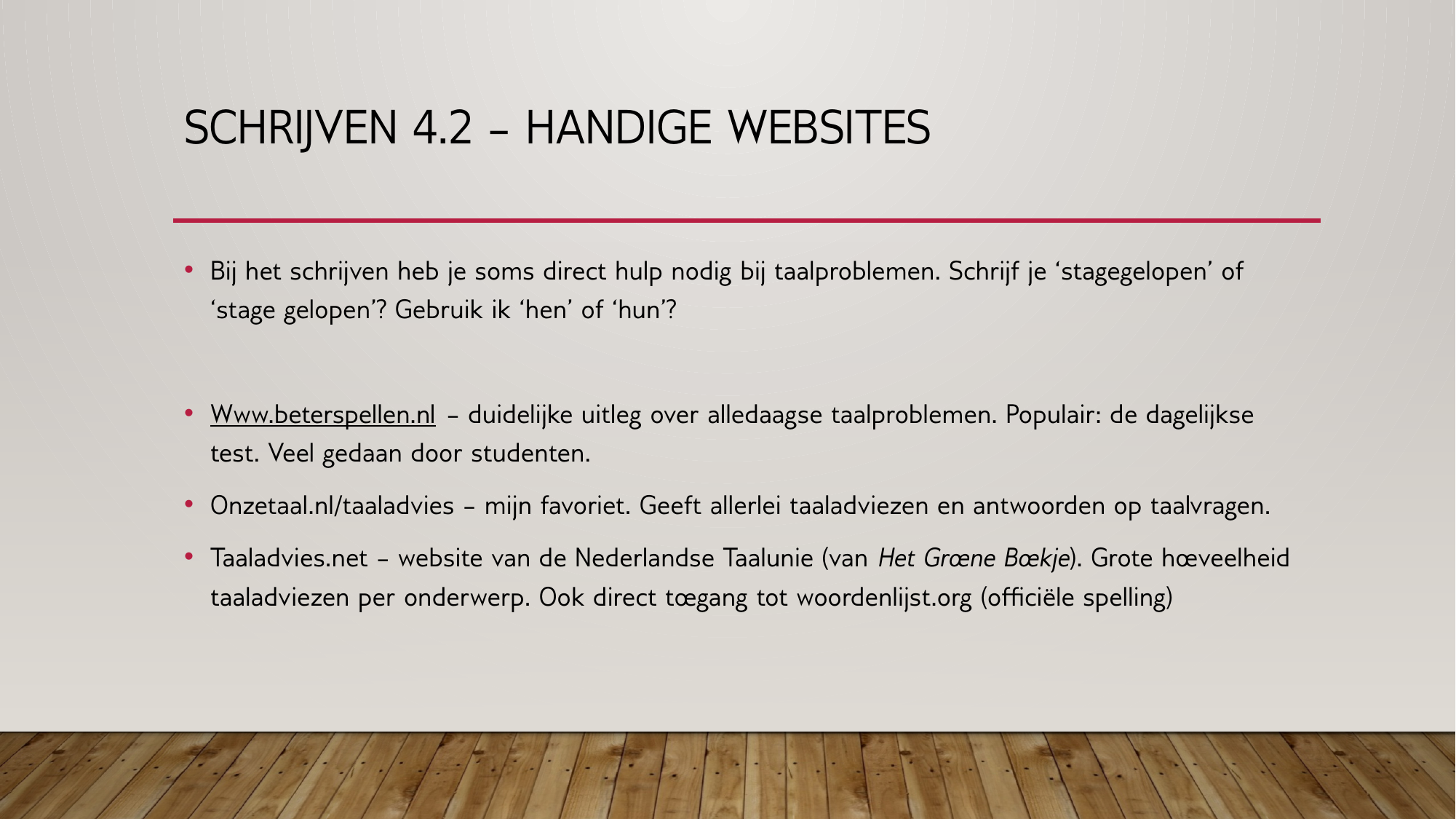

# Schrijven 4.2 – handige websites
Bij het schrijven heb je soms direct hulp nodig bij taalproblemen. Schrijf je ‘stagegelopen’ of ‘stage gelopen’? Gebruik ik ‘hen’ of ‘hun’?

Www.beterspellen.nl – duidelijke uitleg over alledaagse taalproblemen. Populair: de dagelijkse test. Veel gedaan door studenten.
Onzetaal.nl/taaladvies – mijn favoriet. Geeft allerlei taaladviezen en antwoorden op taalvragen.
Taaladvies.net – website van de Nederlandse Taalunie (van Het Groene Boekje). Grote hoeveelheid taaladviezen per onderwerp. Ook direct toegang tot woordenlijst.org (officiële spelling)